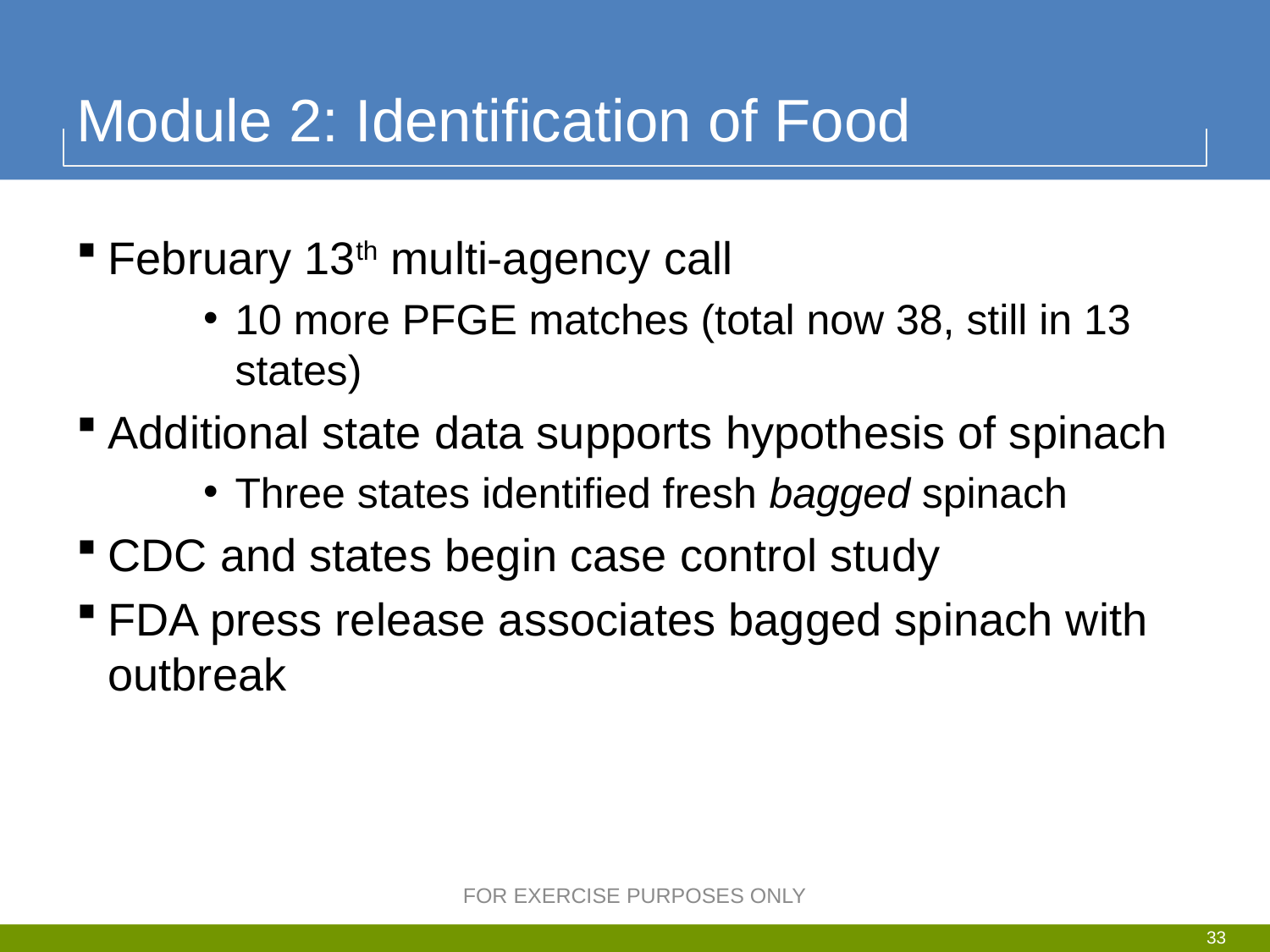

# Module 2: Identification of Food
February 13th multi-agency call
10 more PFGE matches (total now 38, still in 13 states)
Additional state data supports hypothesis of spinach
Three states identified fresh bagged spinach
CDC and states begin case control study
FDA press release associates bagged spinach with outbreak
FOR EXERCISE PURPOSES ONLY